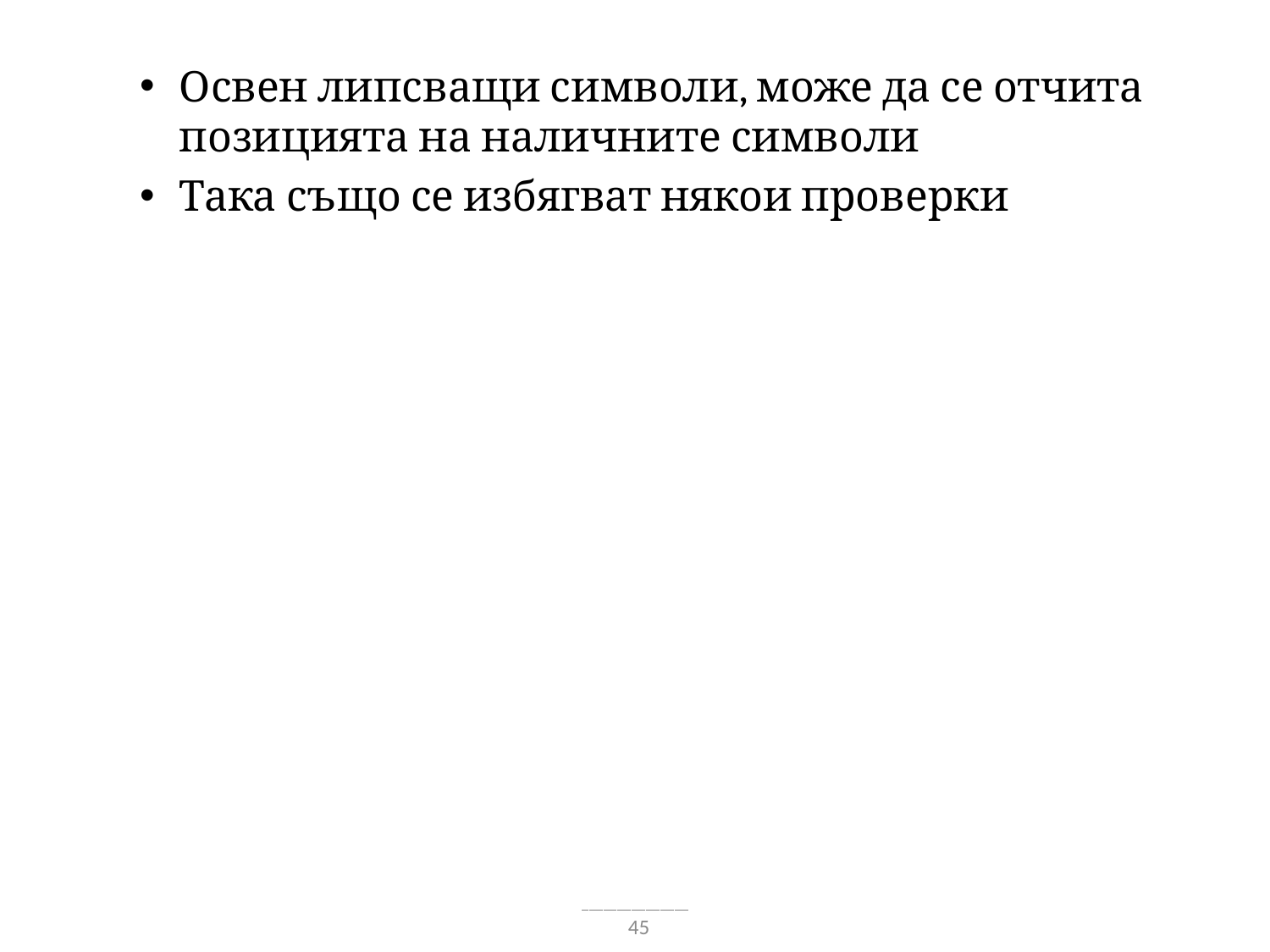

Освен липсващи символи, може да се отчита позицията на наличните символи
Така също се избягват някои проверки
45